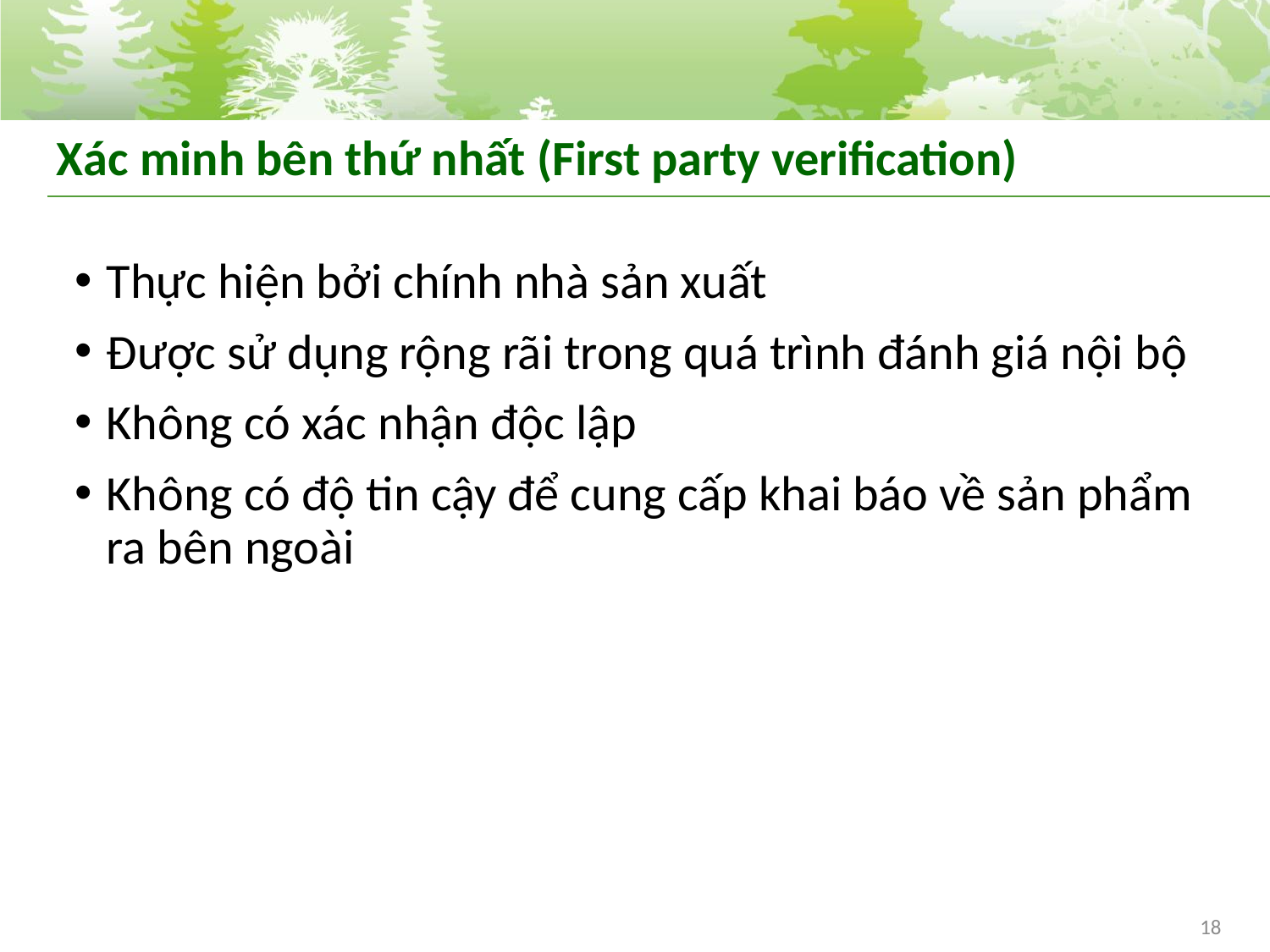

# Xác minh bên thứ nhất (First party verification)
Thực hiện bởi chính nhà sản xuất
Được sử dụng rộng rãi trong quá trình đánh giá nội bộ
Không có xác nhận độc lập
Không có độ tin cậy để cung cấp khai báo về sản phẩm ra bên ngoài
18